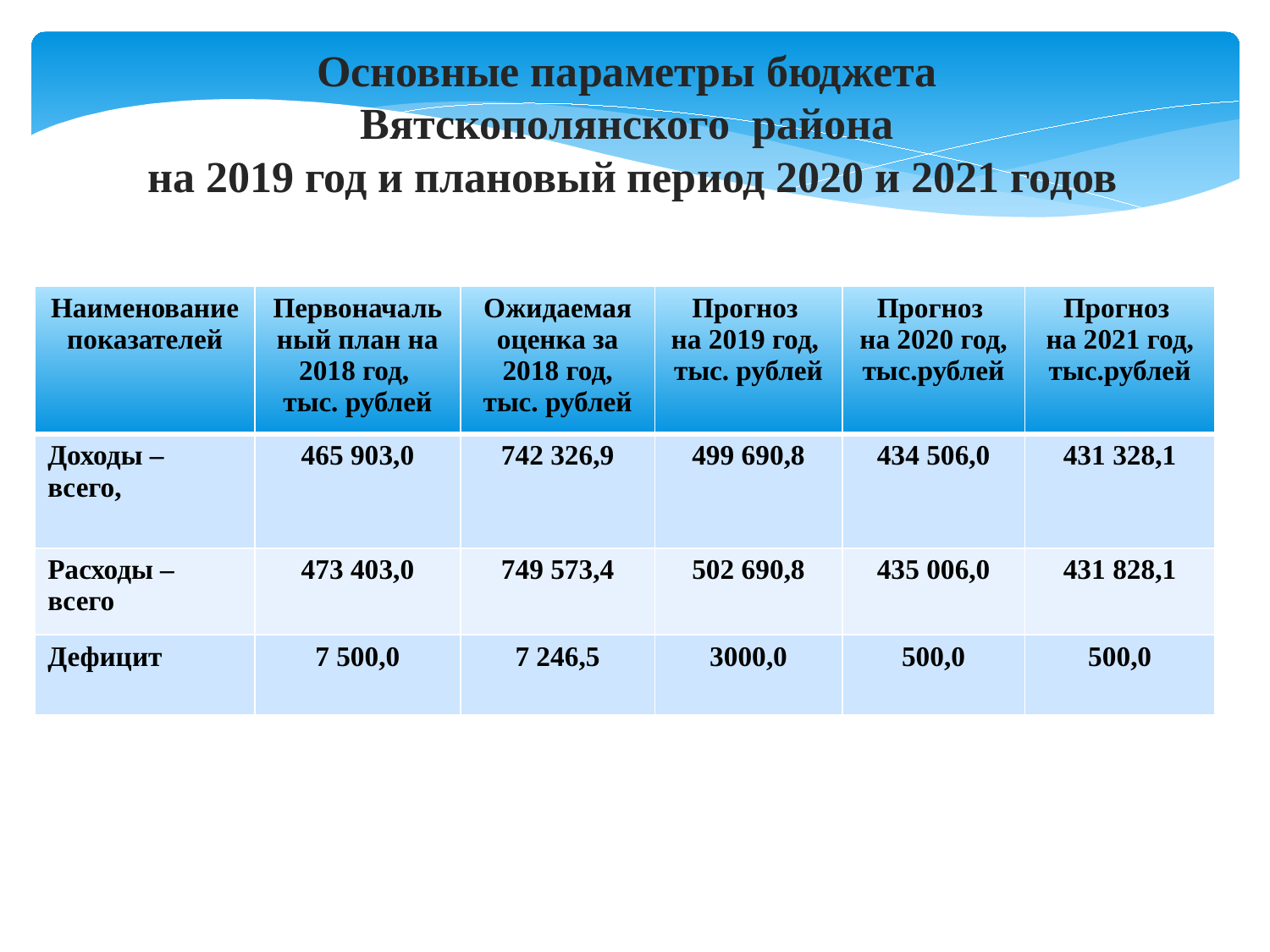

Основные параметры бюджета
Вятскополянского  района
на 2019 год и плановый период 2020 и 2021 годов
| Наименование показателей | Первоначальный план на 2018 год, тыс. рублей | Ожидаемая оценка за 2018 год, тыс. рублей | Прогноз на 2019 год, тыс. рублей | Прогноз на 2020 год, тыс.рублей | Прогноз на 2021 год, тыс.рублей |
| --- | --- | --- | --- | --- | --- |
| Доходы – всего, | 465 903,0 | 742 326,9 | 499 690,8 | 434 506,0 | 431 328,1 |
| Расходы – всего | 473 403,0 | 749 573,4 | 502 690,8 | 435 006,0 | 431 828,1 |
| Дефицит | 7 500,0 | 7 246,5 | 3000,0 | 500,0 | 500,0 |
Основные параметры бюджета
Вятскополянского  муниципального района
на 2018 год и плановый период 2019 и 2020 годов